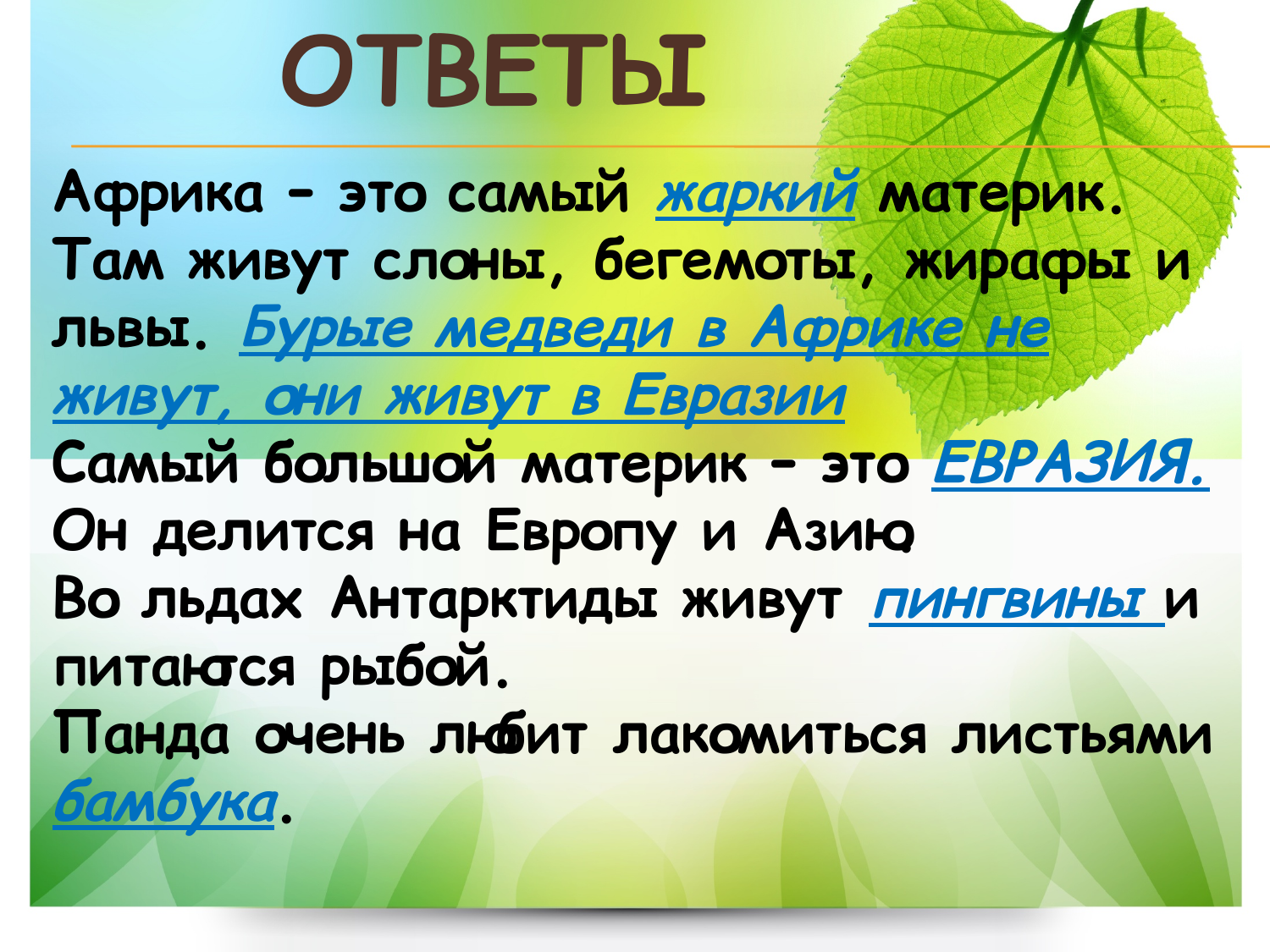

ОТВЕТЫ
Африка – это самый жаркий материк. Там живут слоны, бегемоты, жирафы и львы. Бурые медведи в Африке не живут, они живут в Евразии
Самый большой материк – это ЕВРАЗИЯ. Он делится на Европу и Азию.
Во льдах Антарктиды живут пингвины и питаются рыбой.
Панда очень любит лакомиться листьями бамбука.